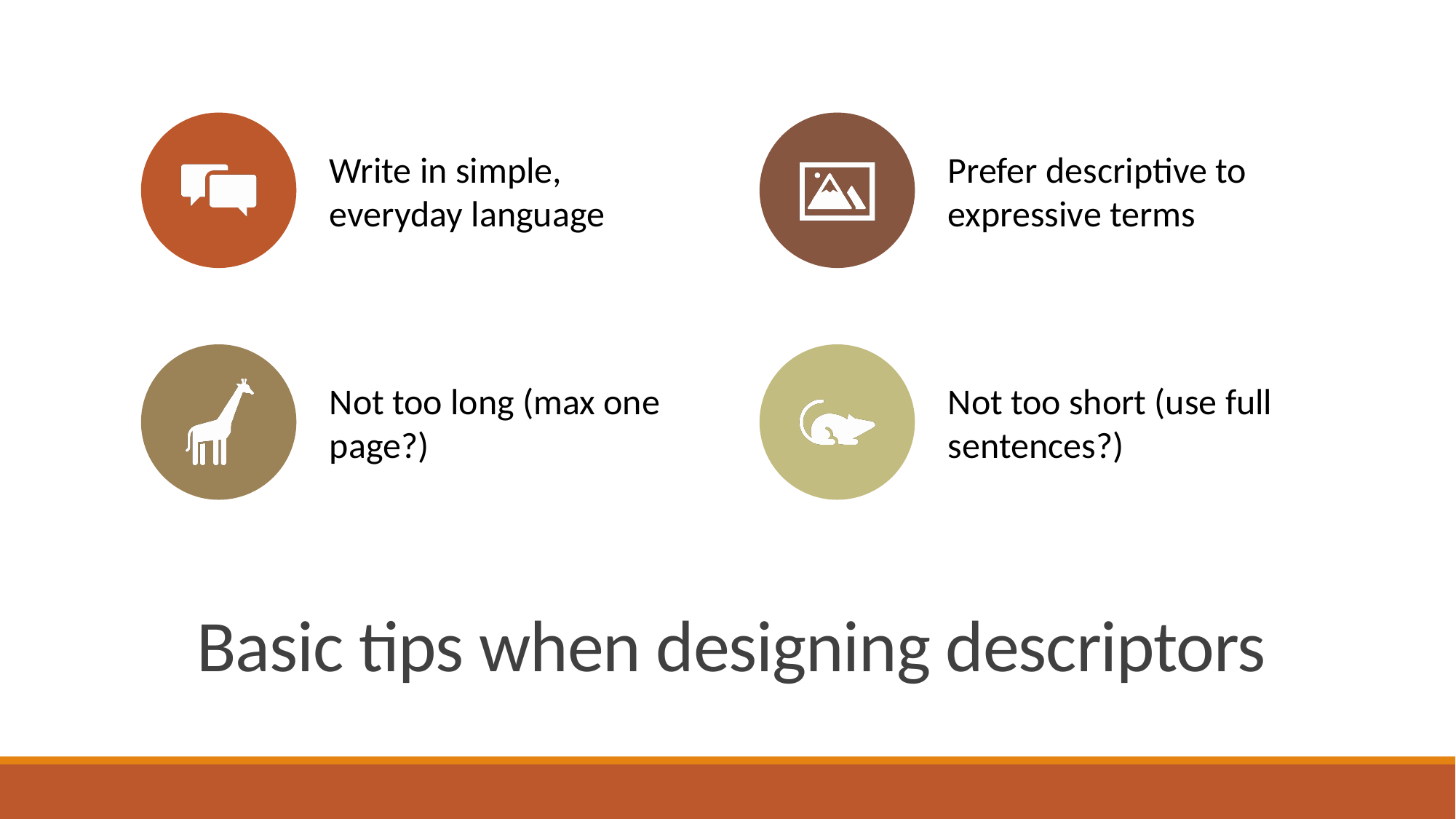

/
Write in simple, everyday language
Prefer descriptive to expressive terms
Not too long (max one page?)
Not too short (use full sentences?)
# Basic tips when designing descriptors